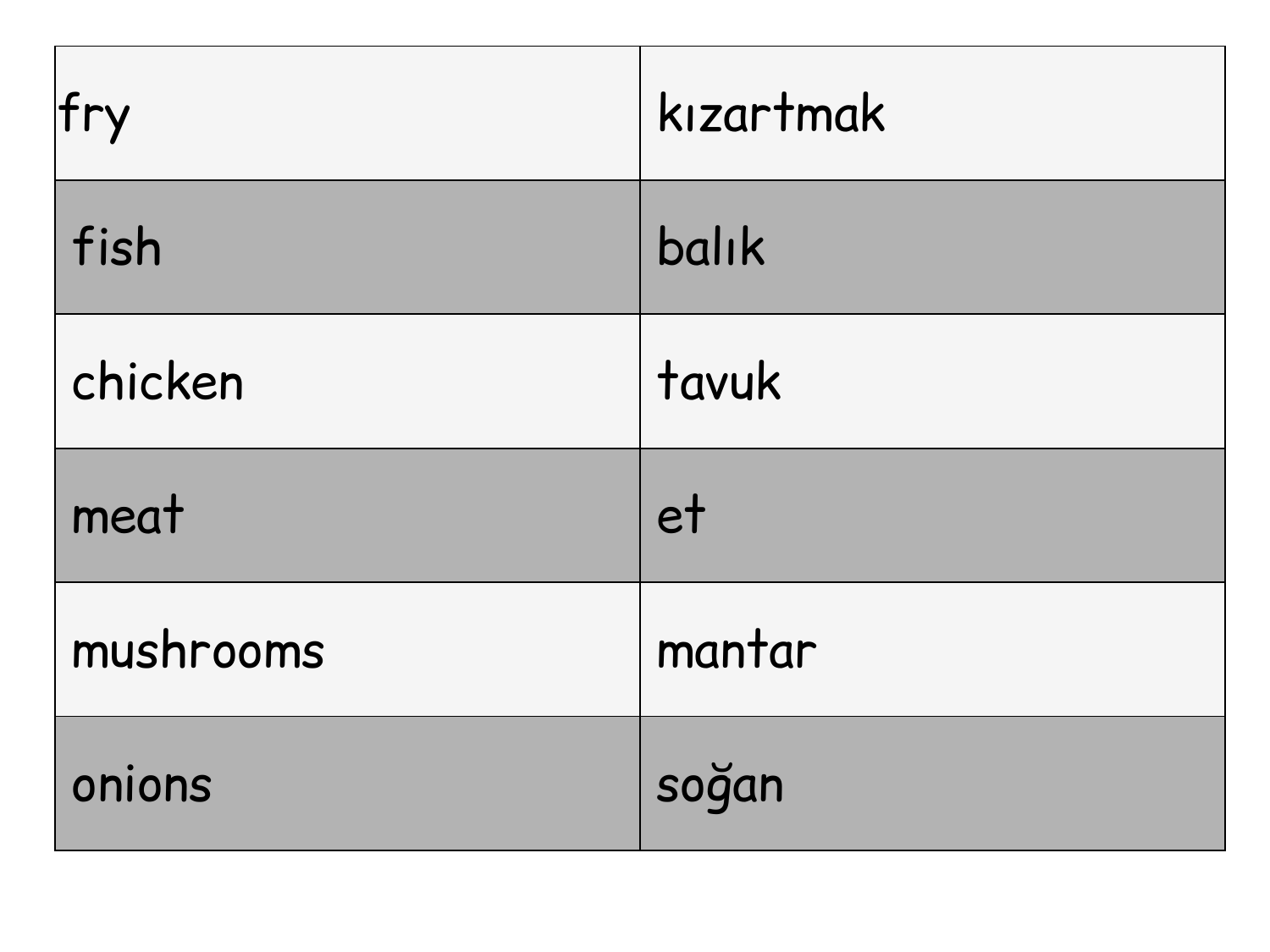

#
| fry | kızartmak |
| --- | --- |
| fish | balık |
| chicken | tavuk |
| meat | et |
| mushrooms | mantar |
| onions | soğan |